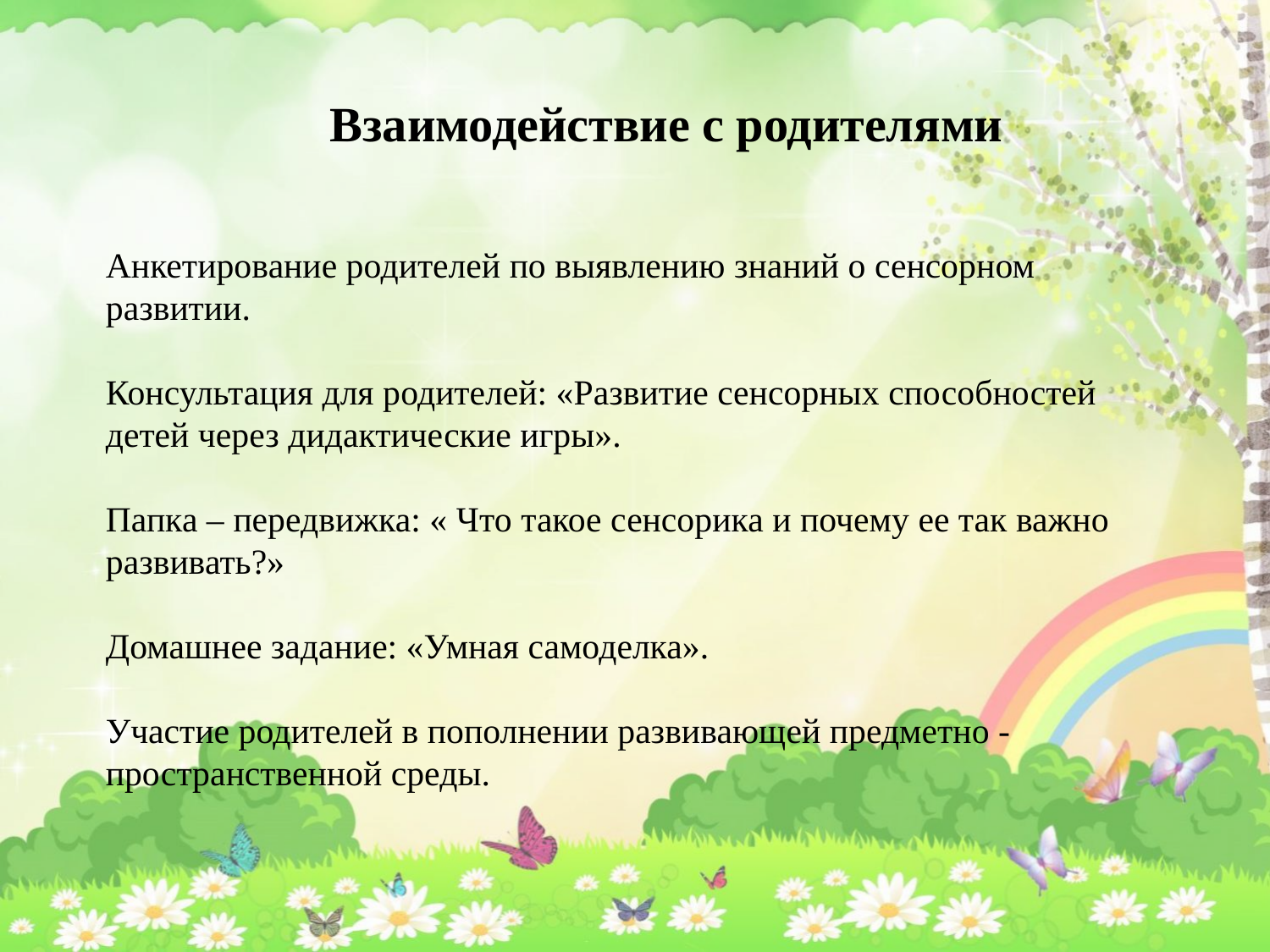

Взаимодействие с родителями
Анкетирование родителей по выявлению знаний о сенсорном  развитии.

Консультация для родителей: «Развитие сенсорных способностей детей через дидактические игры».

Папка – передвижка: « Что такое сенсорика и почему ее так важно развивать?»

Домашнее задание: «Умная самоделка».

Участие родителей в пополнении развивающей предметно - пространственной среды.